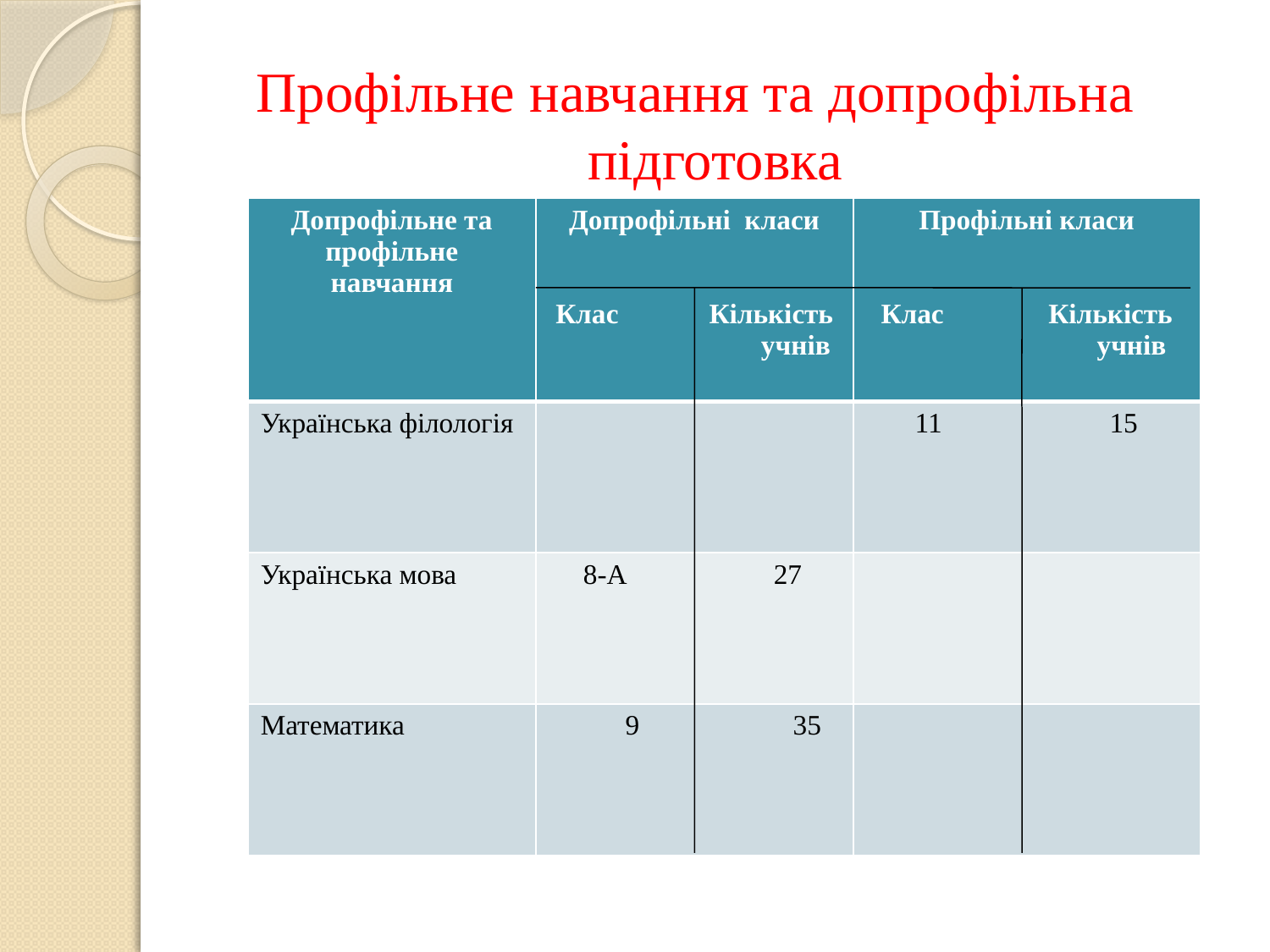

Профільне навчання та допрофільна підготовка

| Допрофільне та профільне навчання | Допрофільні класи Клас Кількість учнів | Профільні класи Клас Кількість учнів |
| --- | --- | --- |
| Українська філологія |  | 11 15 |
| Українська мова | 8-А 27 |  |
| Математика | 9 35 |  |